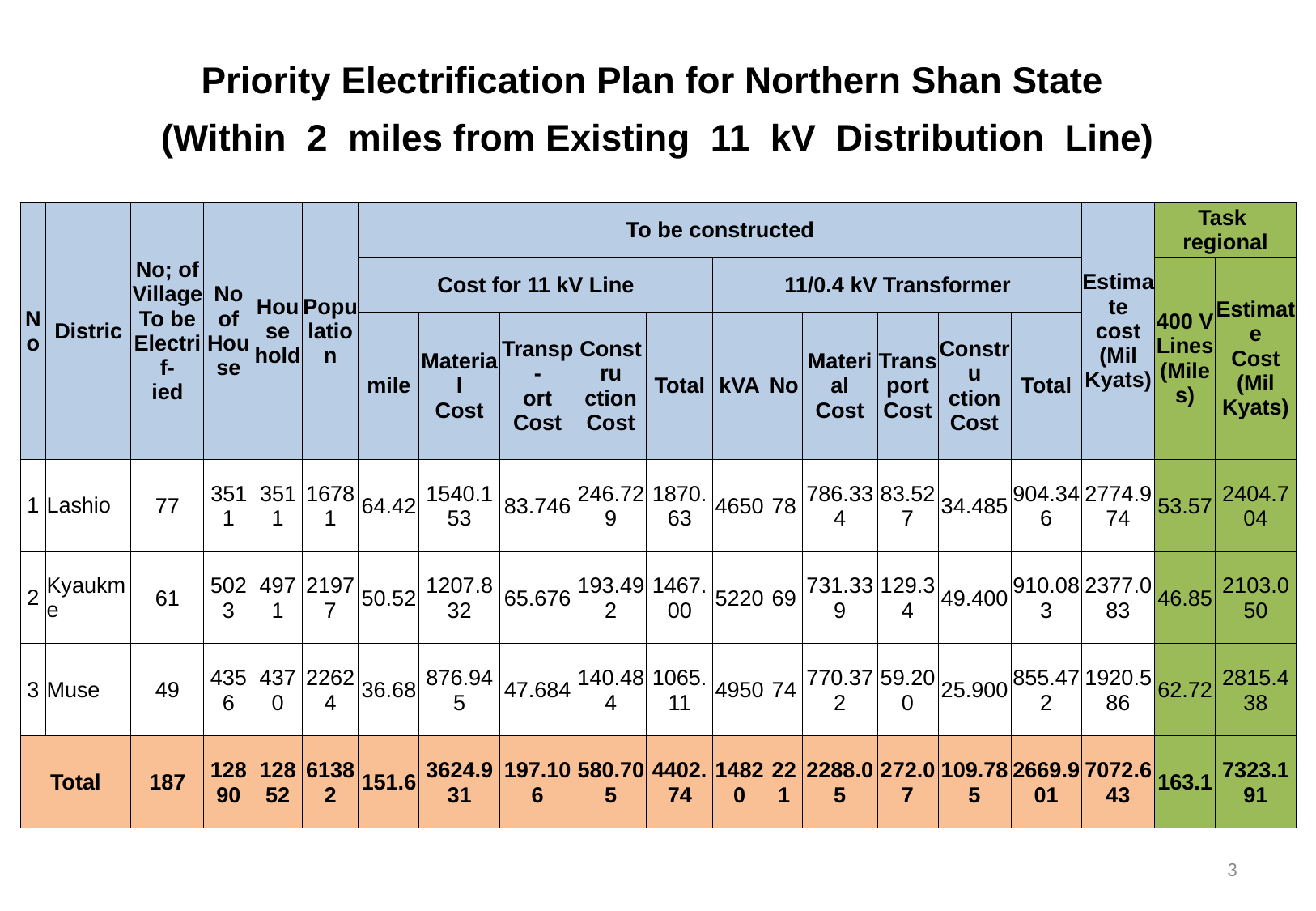

# Priority Electrification Plan for Northern Shan State (Within  2  miles from Existing  11  kV  Distribution  Line)
| No | Distric | No; of Village To be Electrif- ied | No of House | House hold | Popu lation | To be constructed |  |  |  |  |  |  |  |  |  |  | Estimate cost (Mil Kyats) | Task regional |  |
| --- | --- | --- | --- | --- | --- | --- | --- | --- | --- | --- | --- | --- | --- | --- | --- | --- | --- | --- | --- |
|  |  |  |  |  |  | Cost for 11 kV Line |  |  |  |  | 11/0.4 kV Transformer |  |  |  |  |  |  | 400 V Lines (Miles) | Estimate Cost (Mil Kyats) |
|  |  |  |  |  |  | mile | Material Cost | Transp- ort Cost | Constru ction Cost | Total | kVA | No | Material Cost | Trans port Cost | Constru ction Cost | Total |  |  |  |
| 1 | Lashio | 77 | 3511 | 3511 | 16781 | 64.42 | 1540.153 | 83.746 | 246.729 | 1870.63 | 4650 | 78 | 786.334 | 83.527 | 34.485 | 904.346 | 2774.974 | 53.57 | 2404.704 |
| 2 | Kyaukme | 61 | 5023 | 4971 | 21977 | 50.52 | 1207.832 | 65.676 | 193.492 | 1467.00 | 5220 | 69 | 731.339 | 129.34 | 49.400 | 910.083 | 2377.083 | 46.85 | 2103.050 |
| 3 | Muse | 49 | 4356 | 4370 | 22624 | 36.68 | 876.945 | 47.684 | 140.484 | 1065.11 | 4950 | 74 | 770.372 | 59.200 | 25.900 | 855.472 | 1920.586 | 62.72 | 2815.438 |
| Total |  | 187 | 12890 | 12852 | 61382 | 151.6 | 3624.931 | 197.106 | 580.705 | 4402.74 | 14820 | 221 | 2288.05 | 272.07 | 109.785 | 2669.901 | 7072.643 | 163.1 | 7323.191 |
3